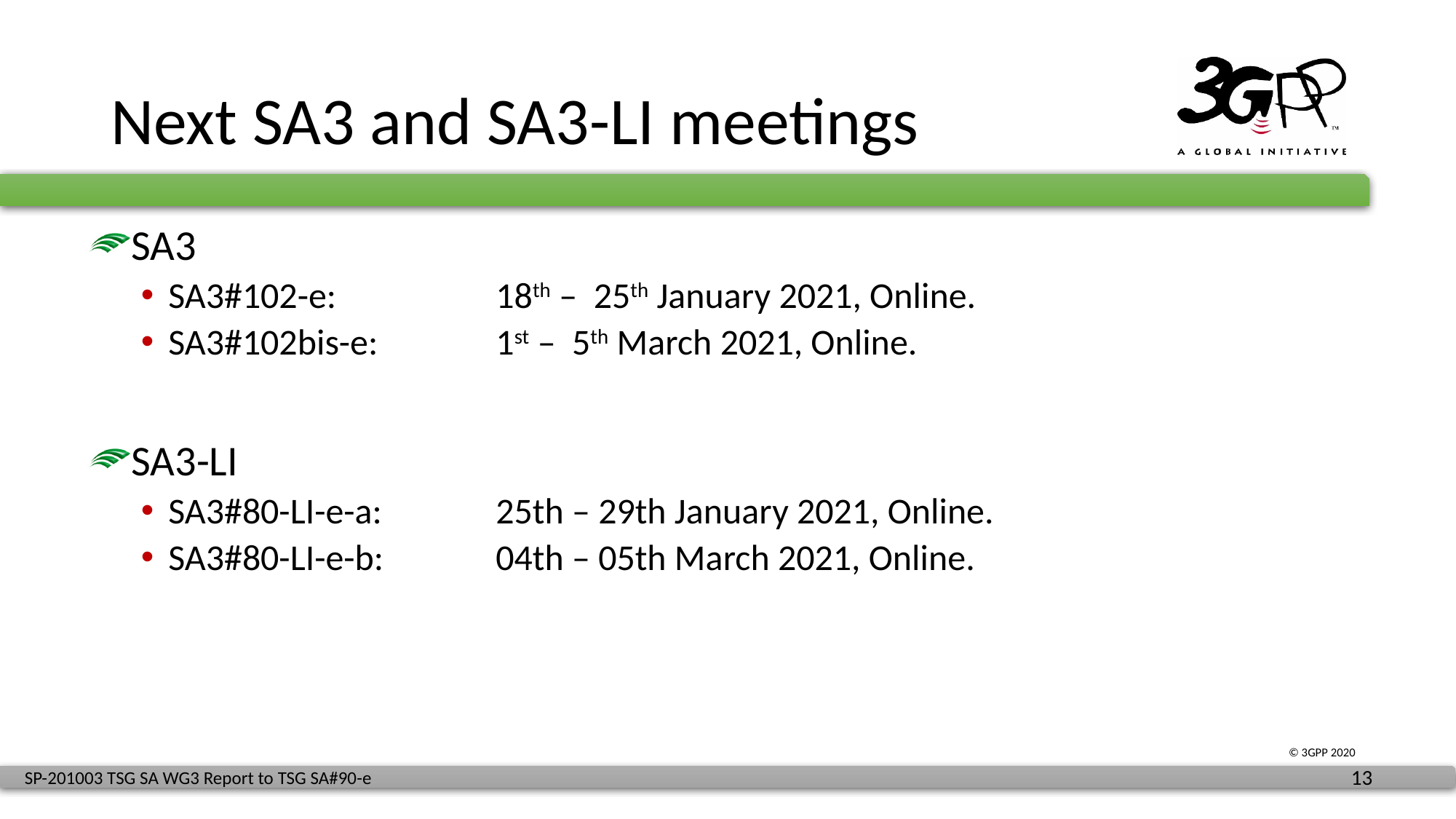

# Next SA3 and SA3-LI meetings
SA3
SA3#102-e:		18th –  25th January 2021, Online.
SA3#102bis-e:		1st –  5th March 2021, Online.

SA3-LI
SA3#80-LI-e-a:		25th – 29th January 2021, Online.
SA3#80-LI-e-b:		04th – 05th March 2021, Online.